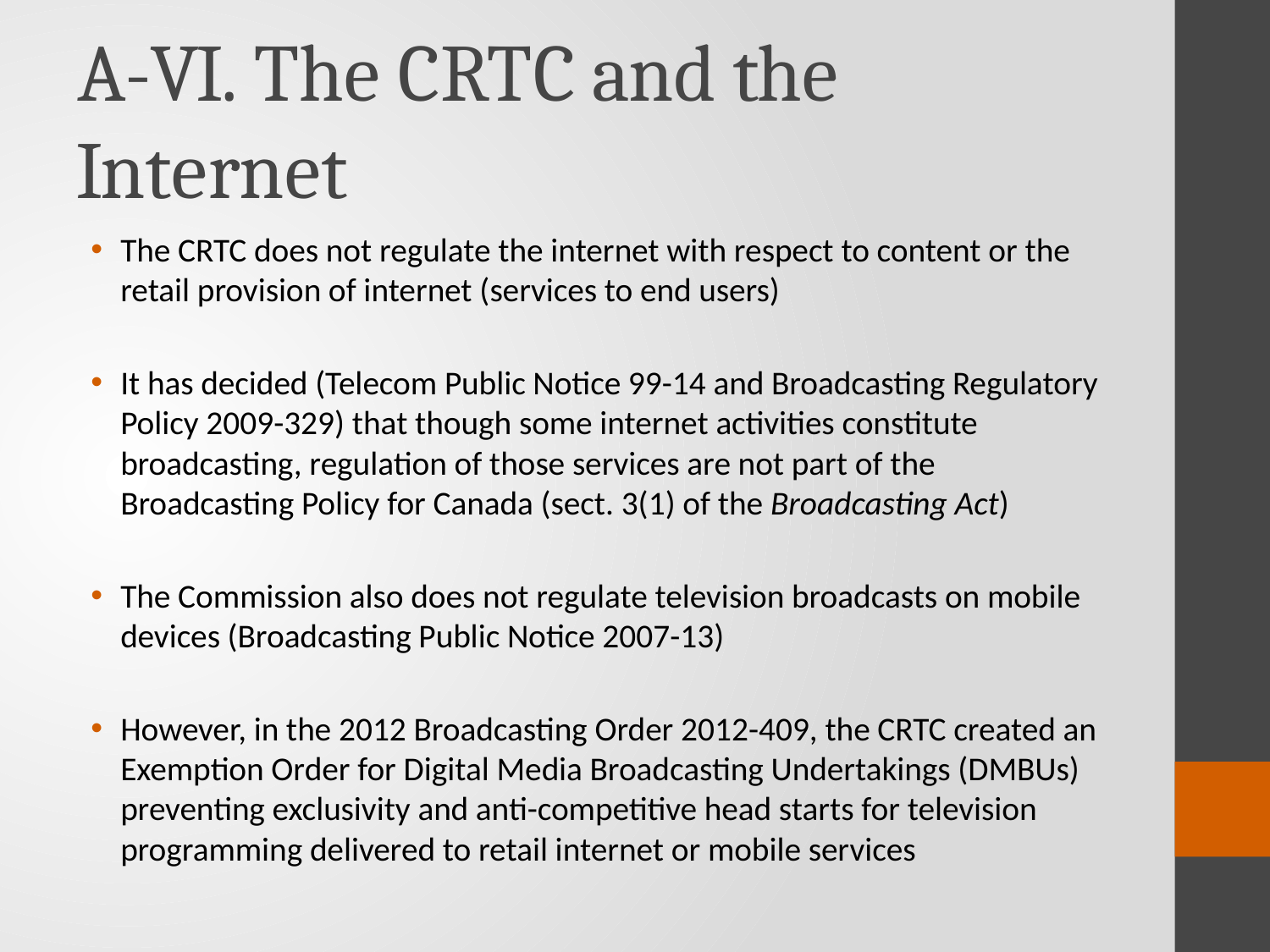

# A-VI. The CRTC and the Internet
The CRTC does not regulate the internet with respect to content or the retail provision of internet (services to end users)

It has decided (Telecom Public Notice 99-14 and Broadcasting Regulatory Policy 2009-329) that though some internet activities constitute broadcasting, regulation of those services are not part of the Broadcasting Policy for Canada (sect. 3(1) of the Broadcasting Act)

The Commission also does not regulate television broadcasts on mobile devices (Broadcasting Public Notice 2007-13)

However, in the 2012 Broadcasting Order 2012-409, the CRTC created an Exemption Order for Digital Media Broadcasting Undertakings (DMBUs) preventing exclusivity and anti-competitive head starts for television programming delivered to retail internet or mobile services